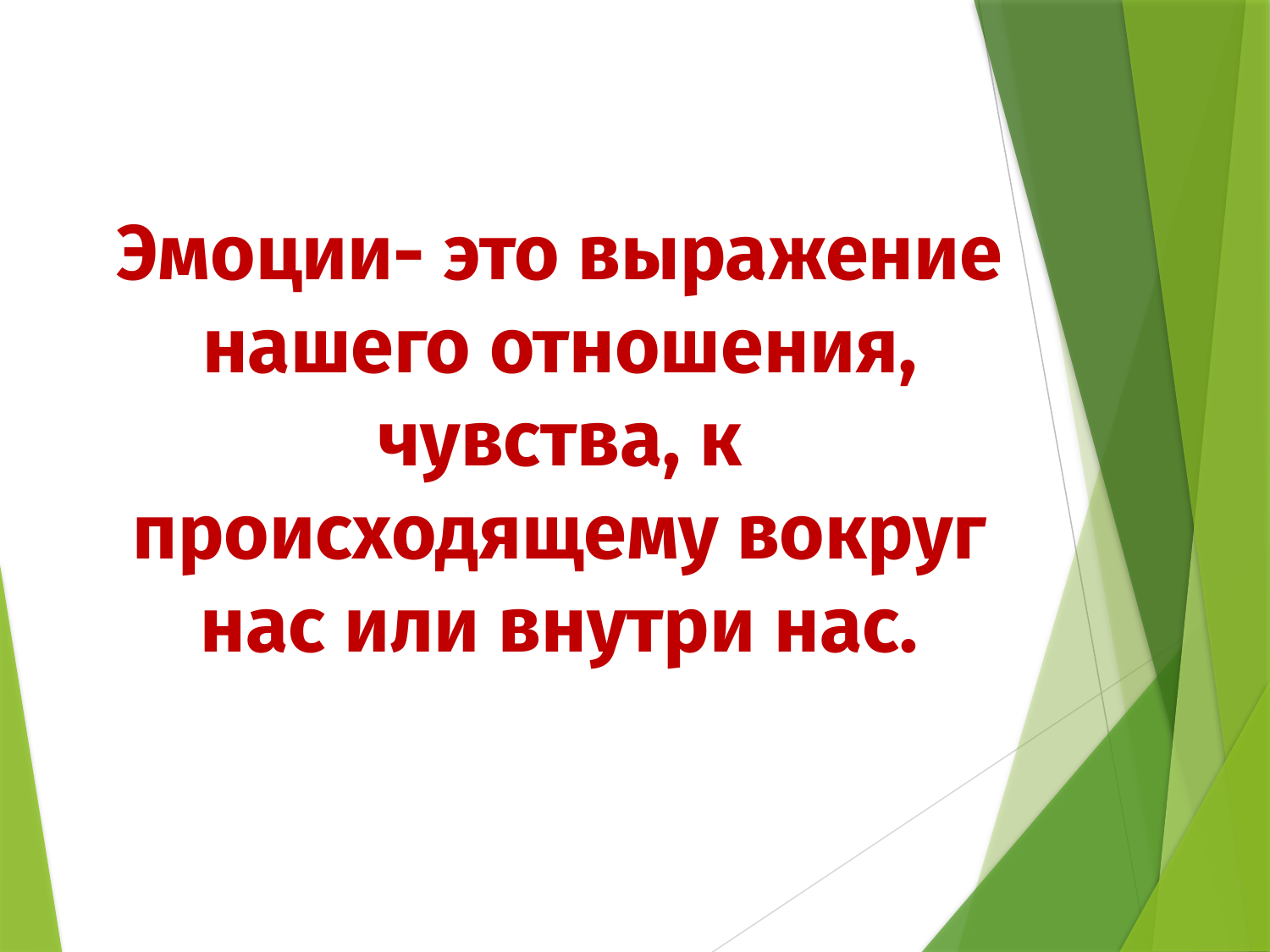

Эмоции- это выражение нашего отношения, чувства, к происходящему вокруг нас или внутри нас.